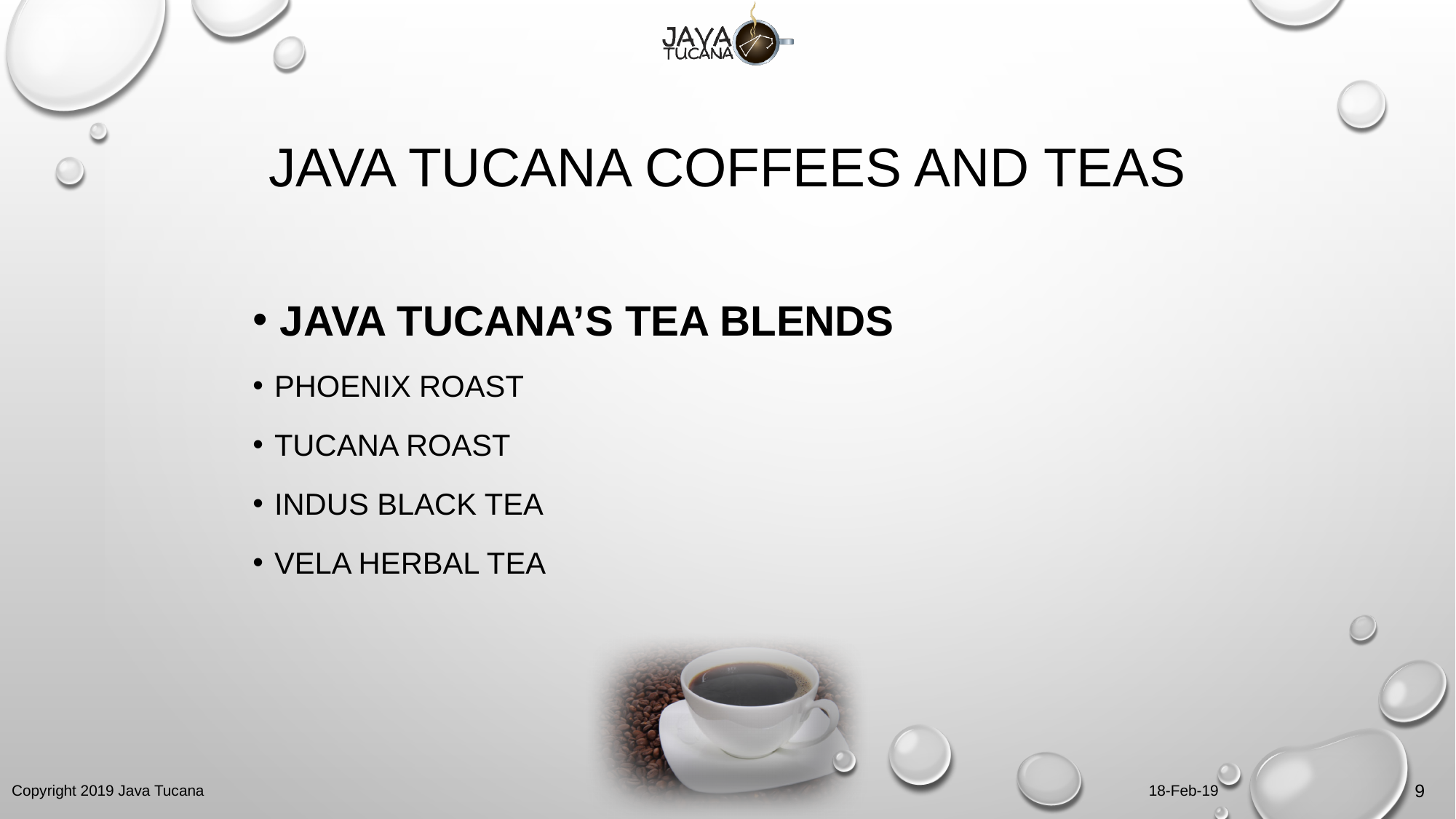

# Java Tucana Coffees and Teas
Java Tucana’s tea blends
Phoenix Roast
Tucana Roast
Indus black tea
Vela herbal tea

18-Feb-19
9
Copyright 2019 Java Tucana